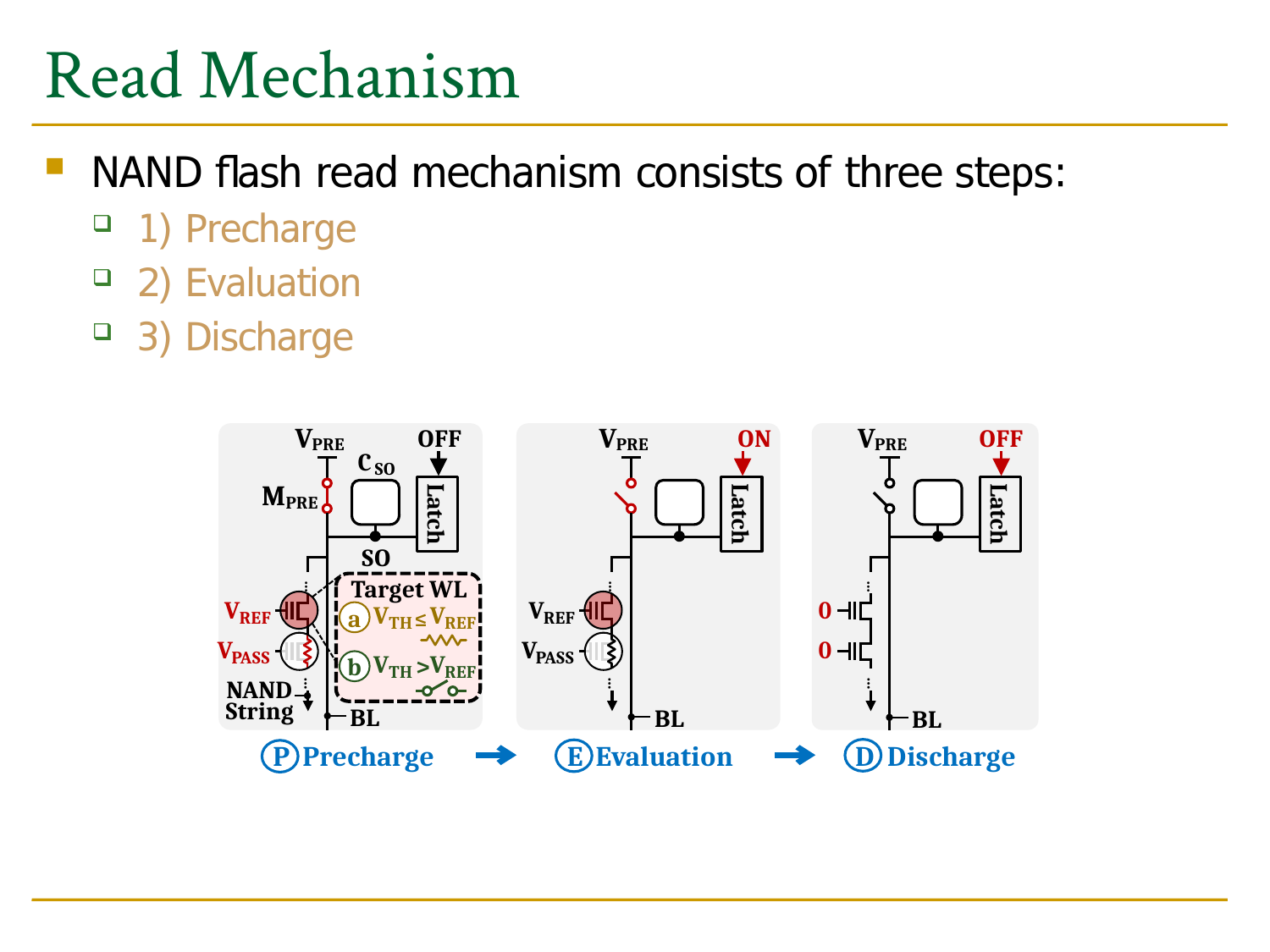

# Read Mechanism
NAND flash read mechanism consists of three steps:
1) Precharge
2) Evaluation
3) Discharge
❹
V
PRE
V
PRE
ON
OFF

Latch
Latch

⋯
⋯

V
REF
0

V
PASS
0
⋯
⋯
BL
BL
 E  Evaluation
D  Discharge

V
PRE
OFF

C
SO
M
PRE

Latch

SO
⋯
Target WL

≤
V
TH
V
REF
V
REF
a

V
PASS
V
TH
V
REF
>
b
NAND
String
⋯

BL
 P  Precharge